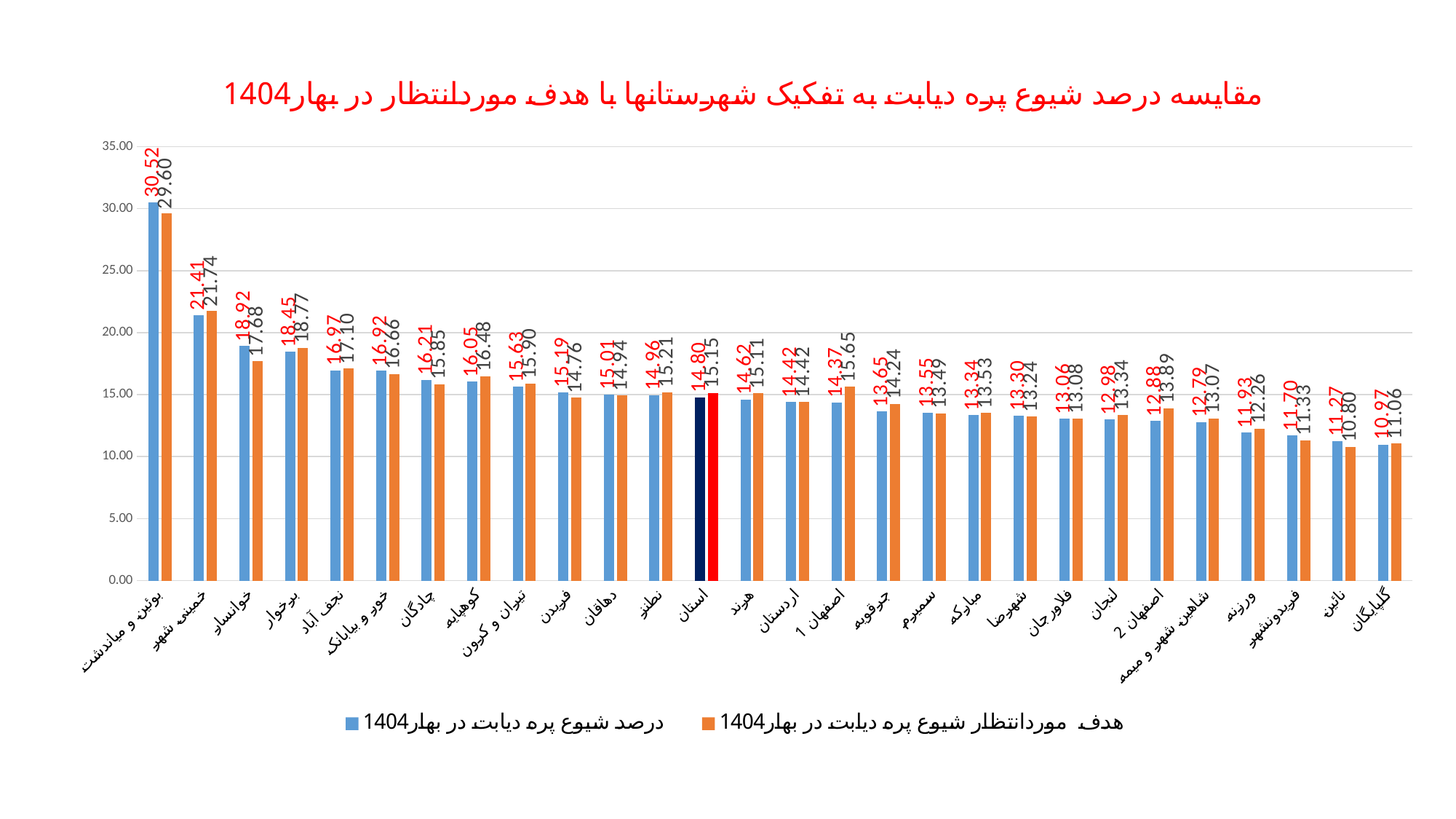

### Chart: مقایسه درصد شیوع پره دیابت به تفکیک شهرستانها با هدف موردانتظار در بهار1404

| Category | درصد شیوع پره دیابت در بهار1404 | هدف  موردانتظار شیوع پره دیابت در بهار1404 |
|---|---|---|
| بوئین و میاندشت | 30.522643018099878 | 29.6 |
| خمینی شهر | 21.41205243716221 | 21.740000000000002 |
| خوانسار | 18.91968808697137 | 17.68 |
| برخوار | 18.45337843031747 | 18.77 |
| نجف آباد | 16.971527178602244 | 17.1 |
| خور و بیابانک | 16.92383778437191 | 16.66 |
| چادگان | 16.209567675075892 | 15.85 |
| کوهپایه | 16.05295821266032 | 16.48 |
| تیران و کرون | 15.63262415068601 | 15.9 |
| فریدن | 15.193680592279218 | 14.76 |
| دهاقان | 15.007776049766719 | 14.94 |
| نطنز | 14.95808659540106 | 15.209999999999999 |
| استان | 14.797611857331457 | 15.15 |
| هرند | 14.622422080942782 | 15.11 |
| اردستان | 14.420803782505912 | 14.42 |
| اصفهان 1 | 14.36747903571988 | 15.65 |
| جرقویه | 13.645270754671893 | 14.24 |
| سمیرم | 13.551066038489179 | 13.49 |
| مبارکه | 13.343076266473533 | 13.53 |
| شهرضا | 13.304651654377478 | 13.24 |
| فلاورجان | 13.059323194958214 | 13.08 |
| لنجان | 12.977180711403951 | 13.34 |
| اصفهان 2 | 12.878869564988705 | 13.889999999999999 |
| شاهین شهر و میمه | 12.790364458956033 | 13.07 |
| ورزنه | 11.928968415344992 | 12.26 |
| فریدونشهر | 11.70069385513902 | 11.33 |
| نائین | 11.265667240108135 | 10.799999999999999 |
| گلپایگان | 10.974055762271268 | 11.059999999999999 |